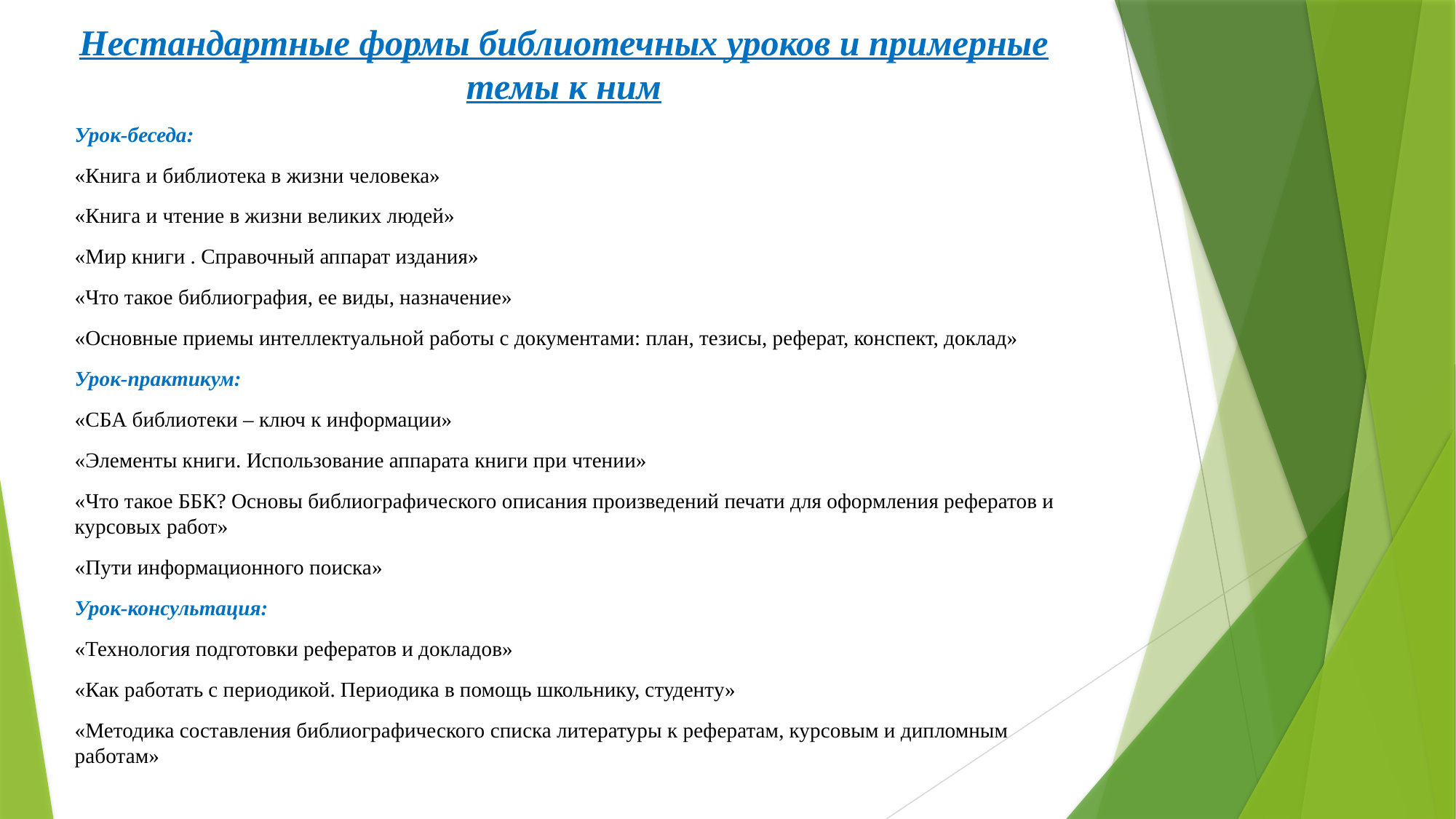

# Нестандартные формы библиотечных уроков и примерные темы к ним
Урок-беседа:
«Книга и библиотека в жизни человека»
«Книга и чтение в жизни великих людей»
«Мир книги . Справочный аппарат издания»
«Что такое библиография, ее виды, назначение»
«Основные приемы интеллектуальной работы с документами: план, тезисы, реферат, конспект, доклад»
Урок-практикум:
«СБА библиотеки – ключ к информации»
«Элементы книги. Использование аппарата книги при чтении»
«Что такое ББК? Основы библиографического описания произведений печати для оформления рефератов и курсовых работ»
«Пути информационного поиска»
Урок-консультация:
«Технология подготовки рефератов и докладов»
«Как работать с периодикой. Периодика в помощь школьнику, студенту»
«Методика составления библиографического списка литературы к рефератам, курсовым и дипломным работам»